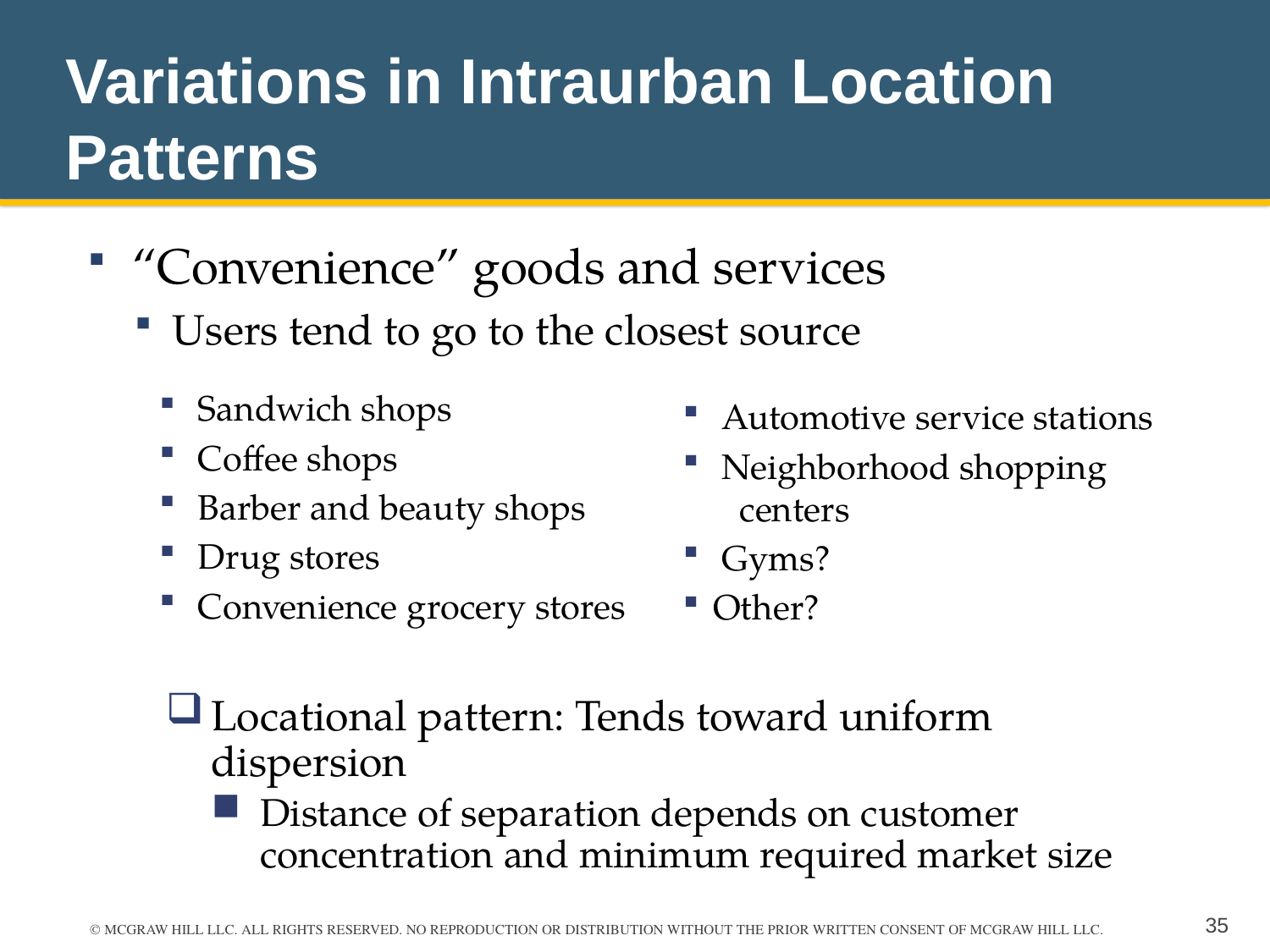

# Variations in Intraurban Location Patterns
“Convenience” goods and services
Users tend to go to the closest source
 Sandwich shops
 Coffee shops
 Barber and beauty shops
 Drug stores
 Convenience grocery stores
 Automotive service stations
 Neighborhood shopping
   centers
 Gyms?
Other?
Locational pattern: Tends toward uniform dispersion
Distance of separation depends on customer concentration and minimum required market size
© MCGRAW HILL LLC. ALL RIGHTS RESERVED. NO REPRODUCTION OR DISTRIBUTION WITHOUT THE PRIOR WRITTEN CONSENT OF MCGRAW HILL LLC.
35